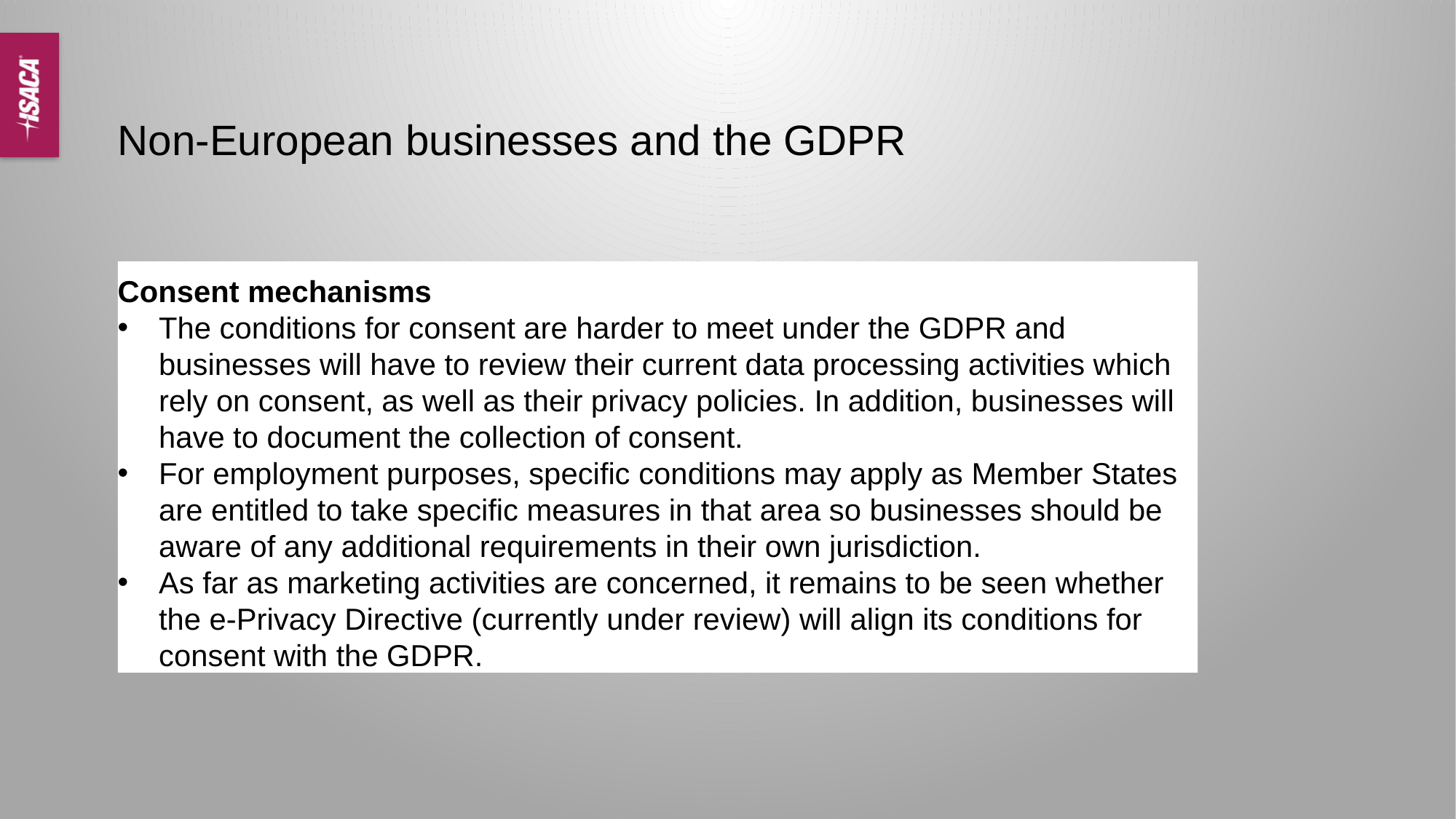

# Non-European businesses and the GDPR
Consent mechanisms
The conditions for consent are harder to meet under the GDPR and businesses will have to review their current data processing activities which rely on consent, as well as their privacy policies. In addition, businesses will have to document the collection of consent.
For employment purposes, specific conditions may apply as Member States are entitled to take specific measures in that area so businesses should be aware of any additional requirements in their own jurisdiction.
As far as marketing activities are concerned, it remains to be seen whether the e-Privacy Directive (currently under review) will align its conditions for consent with the GDPR.